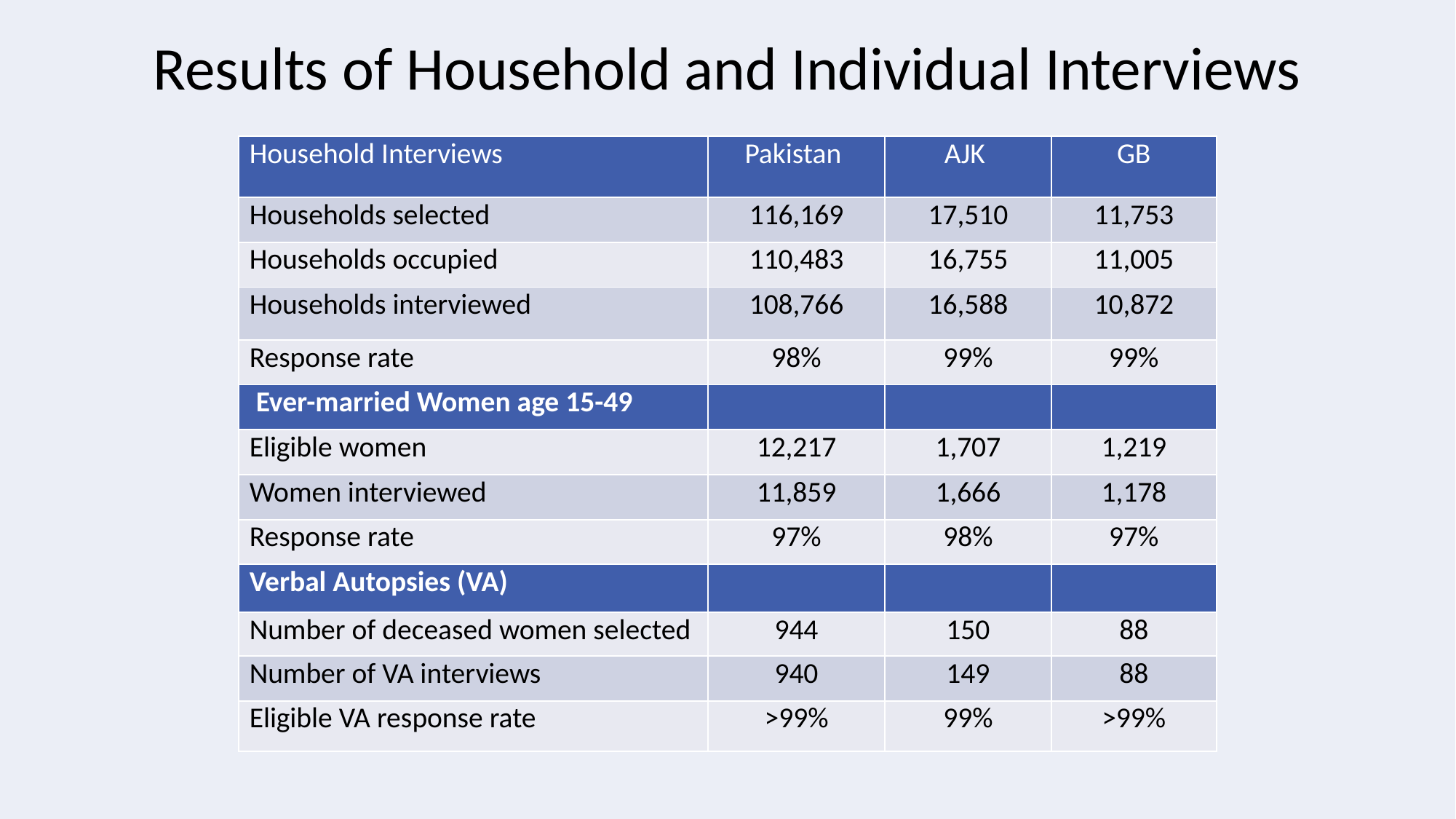

Results of Household and Individual Interviews
| Household Interviews | Pakistan | AJK | GB |
| --- | --- | --- | --- |
| Households selected | 116,169 | 17,510 | 11,753 |
| Households occupied | 110,483 | 16,755 | 11,005 |
| Households interviewed | 108,766 | 16,588 | 10,872 |
| Response rate | 98% | 99% | 99% |
| Ever-married Women age 15-49 |  |  |  |
| Eligible women | 12,217 | 1,707 | 1,219 |
| Women interviewed | 11,859 | 1,666 | 1,178 |
| Response rate | 97% | 98% | 97% |
| Verbal Autopsies (VA) |  |  |  |
| Number of deceased women selected | 944 | 150 | 88 |
| Number of VA interviews | 940 | 149 | 88 |
| Eligible VA response rate | >99% | 99% | >99% |